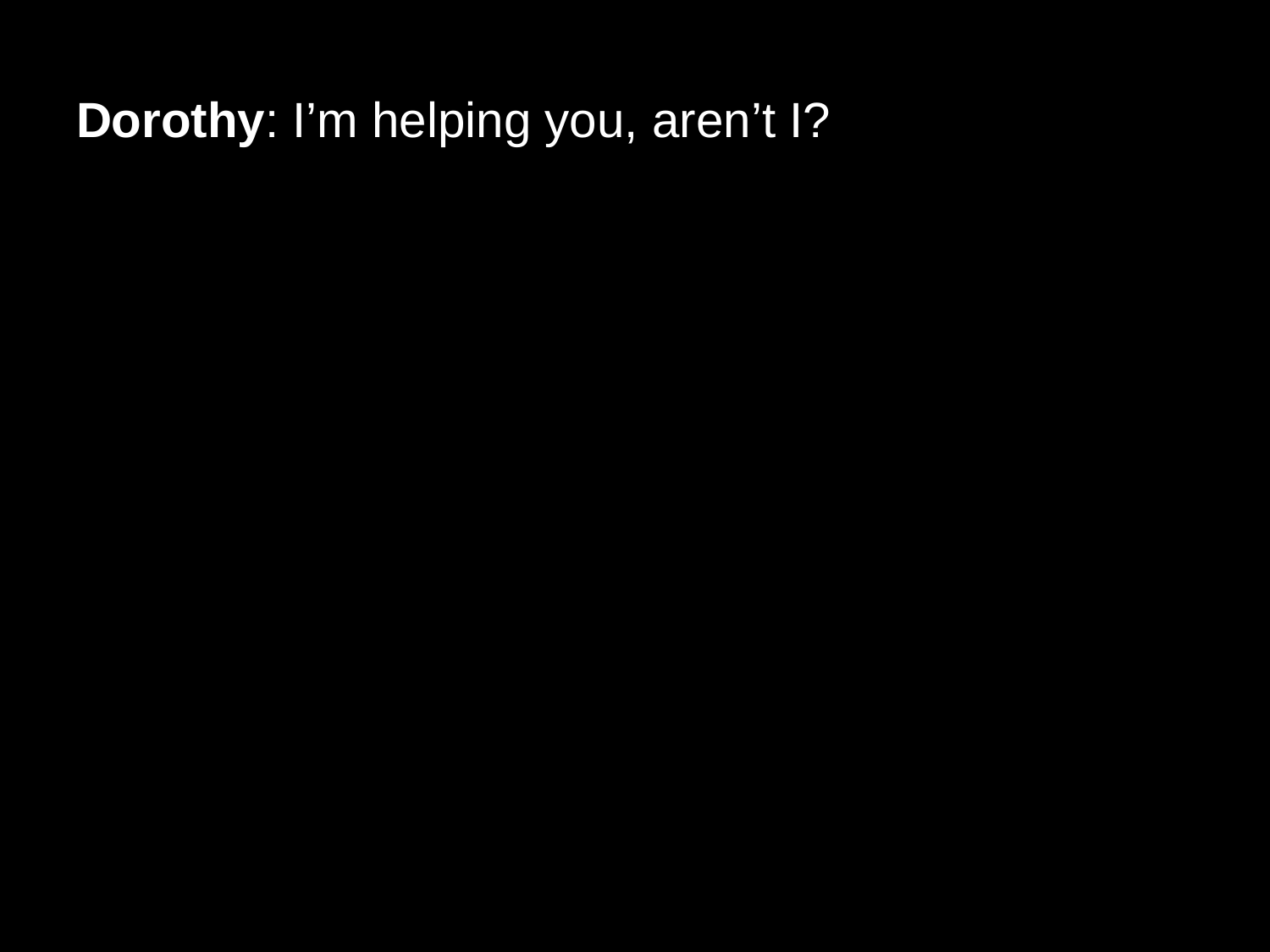

# Dorothy: I’m helping you, aren’t I?